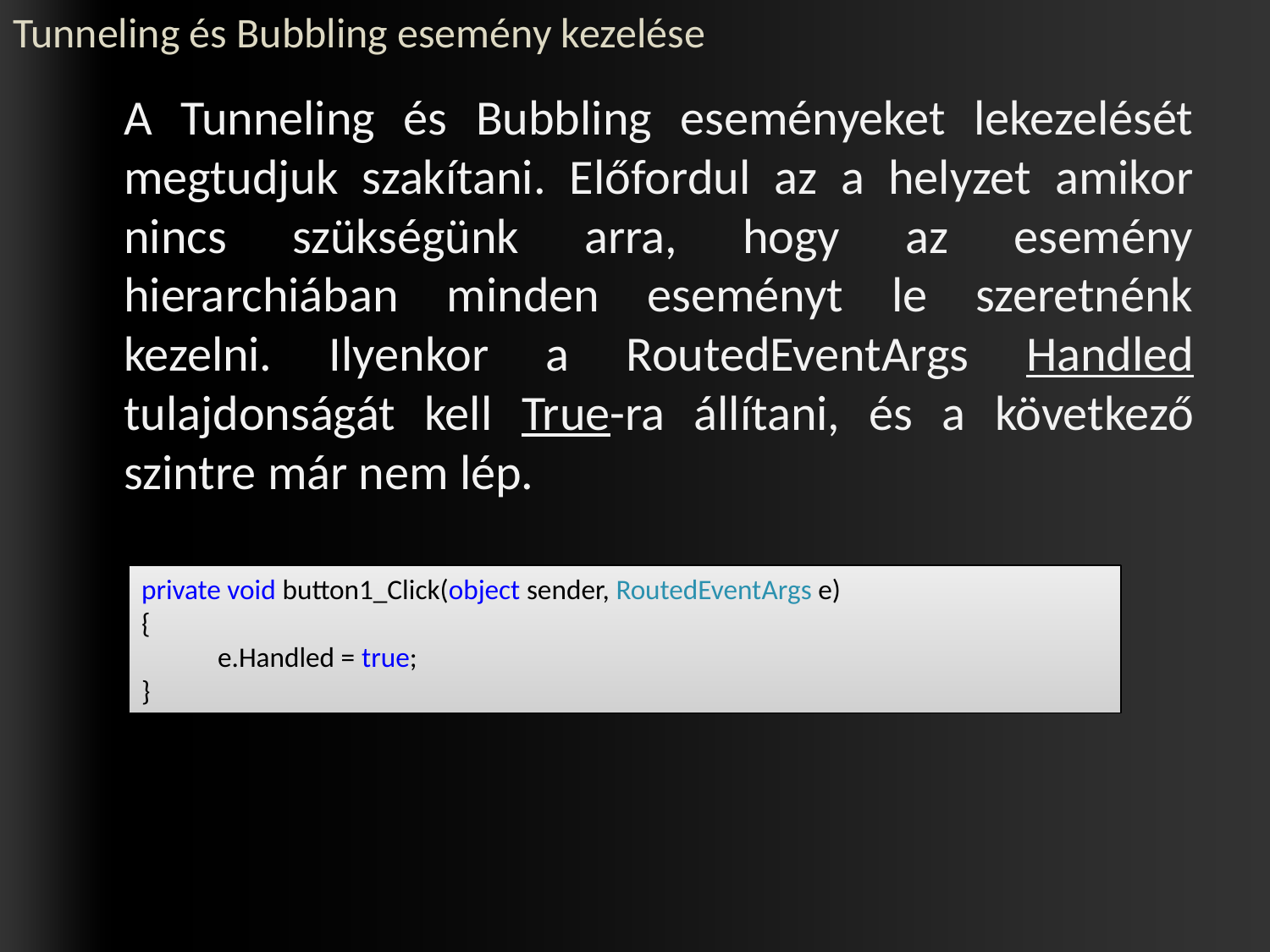

# Tunneling és Bubbling esemény kezelése
	A Tunneling és Bubbling eseményeket lekezelését megtudjuk szakítani. Előfordul az a helyzet amikor nincs szükségünk arra, hogy az esemény hierarchiában minden eseményt le szeretnénk kezelni. Ilyenkor a RoutedEventArgs Handled tulajdonságát kell True-ra állítani, és a következő szintre már nem lép.
private void button1_Click(object sender, RoutedEventArgs e)
{
            e.Handled = true;
}